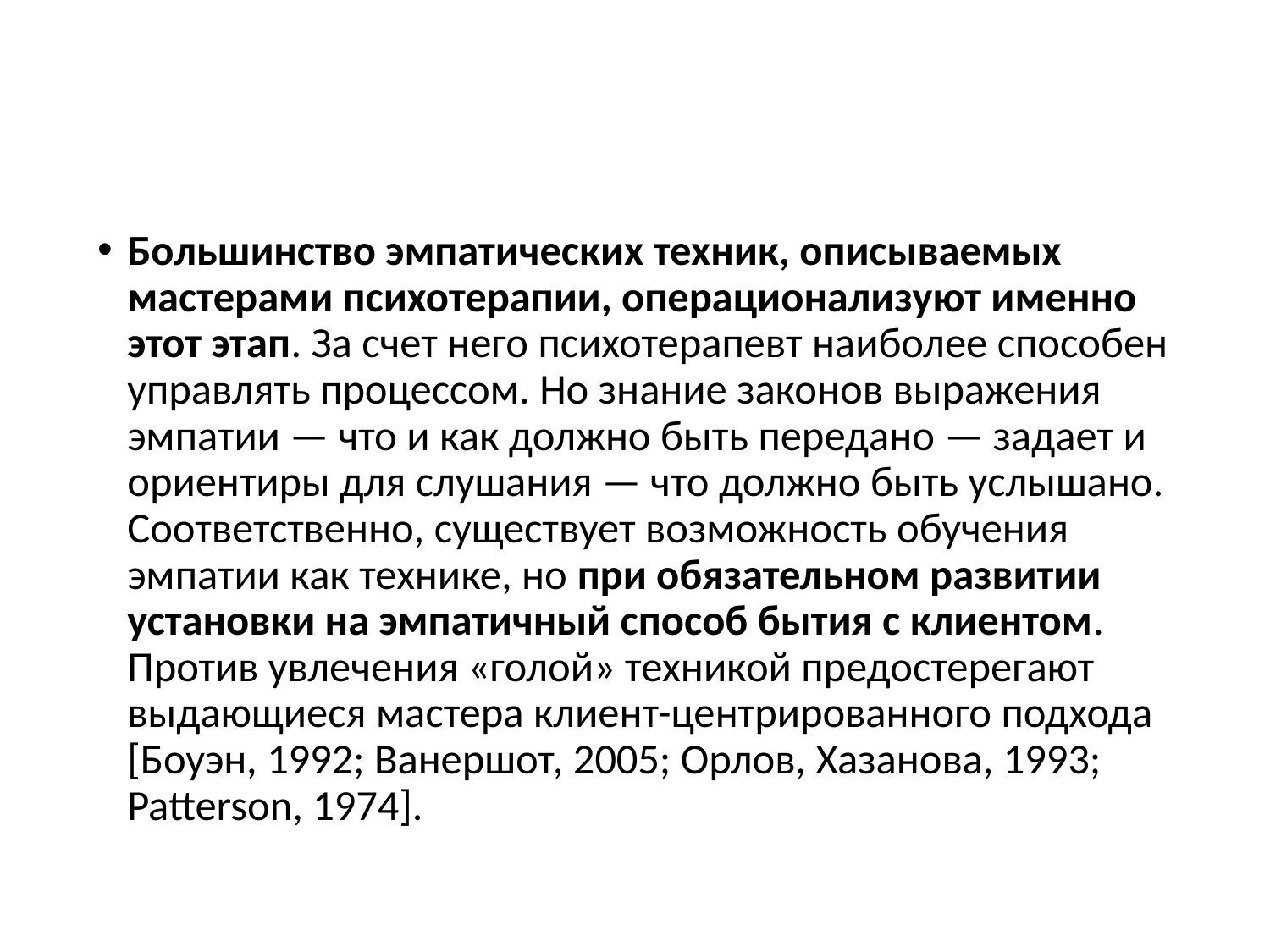

#
Большинство эмпатических техник, описываемых мастерами психотерапии, операционализуют именно этот этап. За счет него психотерапевт наиболее способен управлять процессом. Но знание законов выражения эмпатии — что и как должно быть передано — задает и ориентиры для слушания — что должно быть услышано. Соответственно, существует возможность обучения эмпатии как технике, но при обязательном развитии установки на эмпатичный способ бытия с клиентом. Против увлечения «голой» техникой предостерегают выдающиеся мастера клиент-центрированного подхода [Боуэн, 1992; Ванершот, 2005; Орлов, Хазанова, 1993; Patterson, 1974].